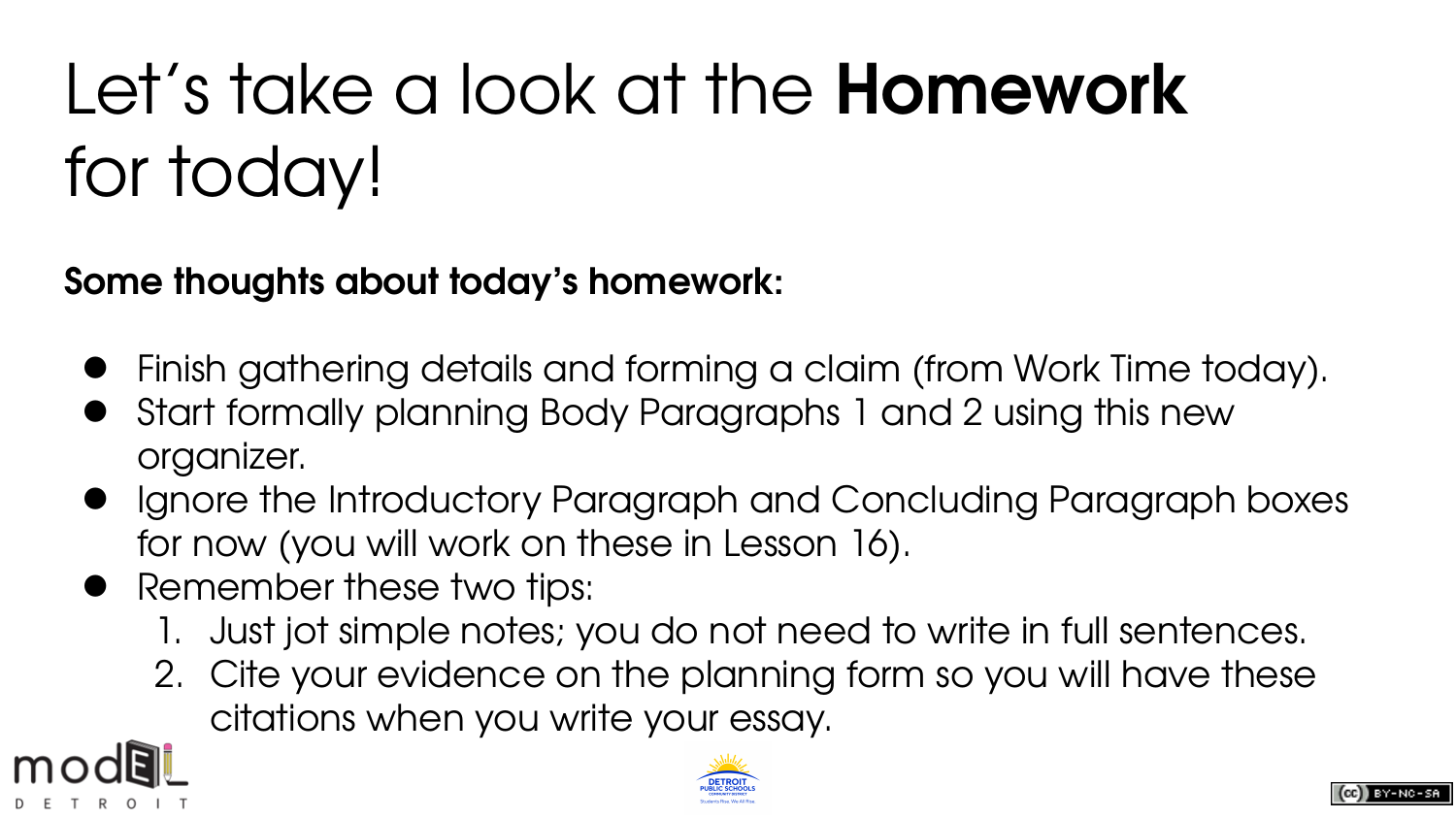

# Let’s take a look at the Homework for today!
Some thoughts about today’s homework:

Finish gathering details and forming a claim (from Work Time today).
Start formally planning Body Paragraphs 1 and 2 using this new organizer.
Ignore the Introductory Paragraph and Concluding Paragraph boxes for now (you will work on these in Lesson 16).
Remember these two tips:
Just jot simple notes; you do not need to write in full sentences.
Cite your evidence on the planning form so you will have these citations when you write your essay.